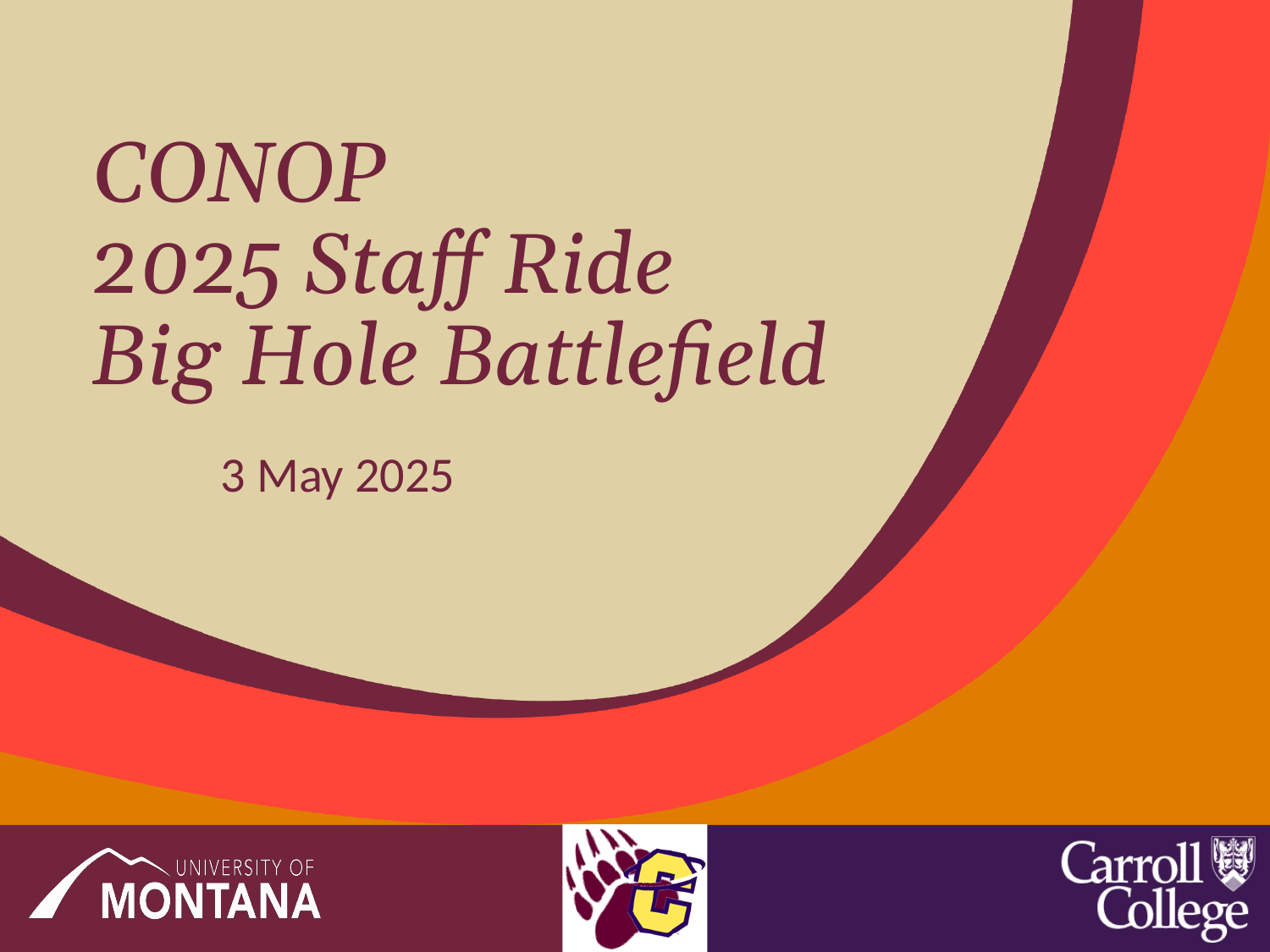

# CONOP
2025 Staff Ride
Big Hole Battlefield
3 May 2025